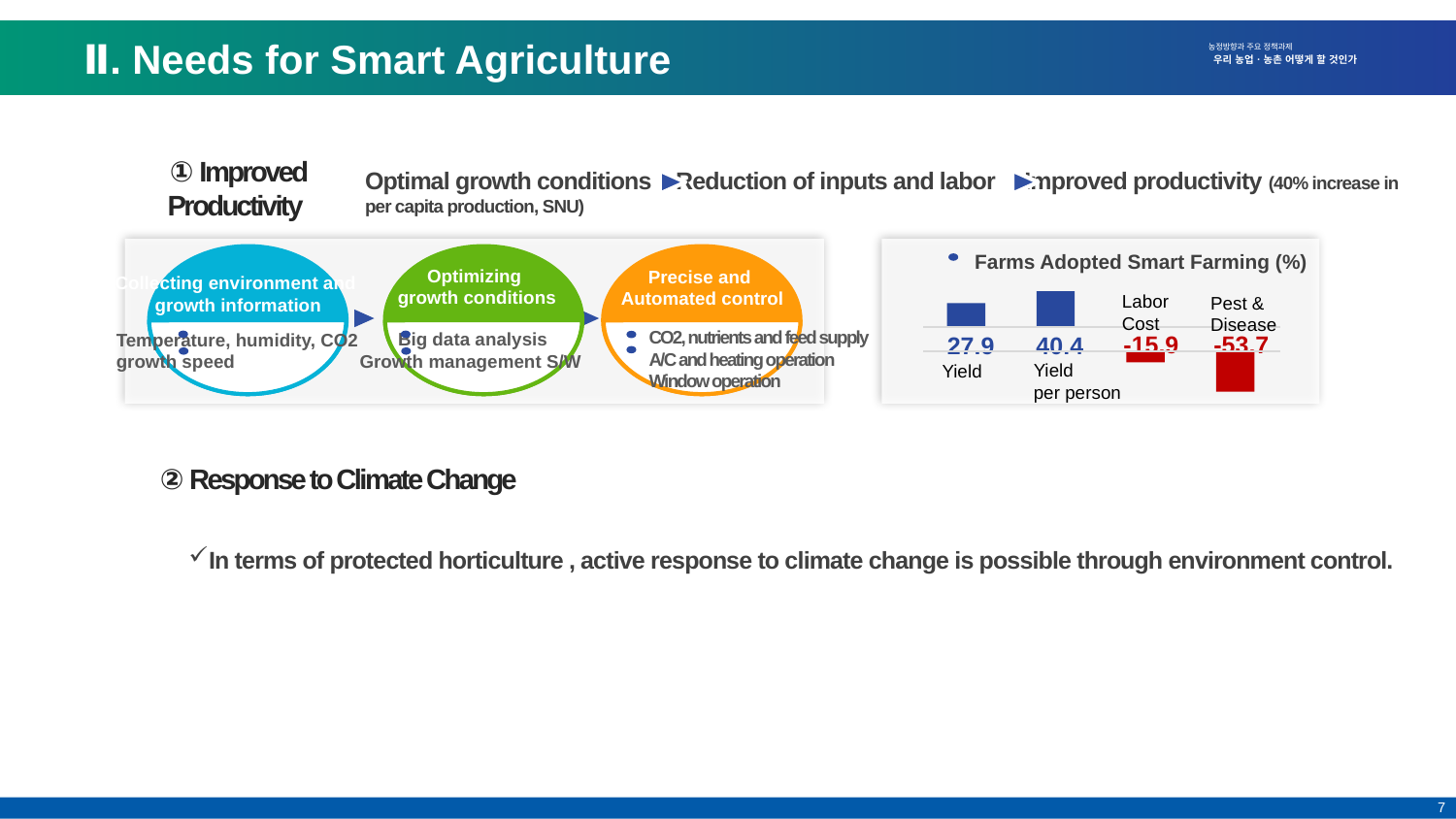

Ⅱ. Needs for Smart Agriculture
① Improved Productivity
Optimal growth conditions    Reduction of inputs and labor     Improved productivity (40% increase in per capita production, SNU)

Farms Adopted Smart Farming (%)

Optimizing
growth conditions
Precise and
Automated control
Collecting environment and
growth information
Labor Cost
Pest & Disease

-15.9
-53.7
27.9
40.4

Yield
Yield
per person

CO2, nutrients and feed supply
A/C and heating operation
Window operation
 Big data analysis
Growth management S/W
Temperature, humidity, CO2
growth speed

② Response to Climate Change
In terms of protected horticulture , active response to climate change is possible through environment control.
7